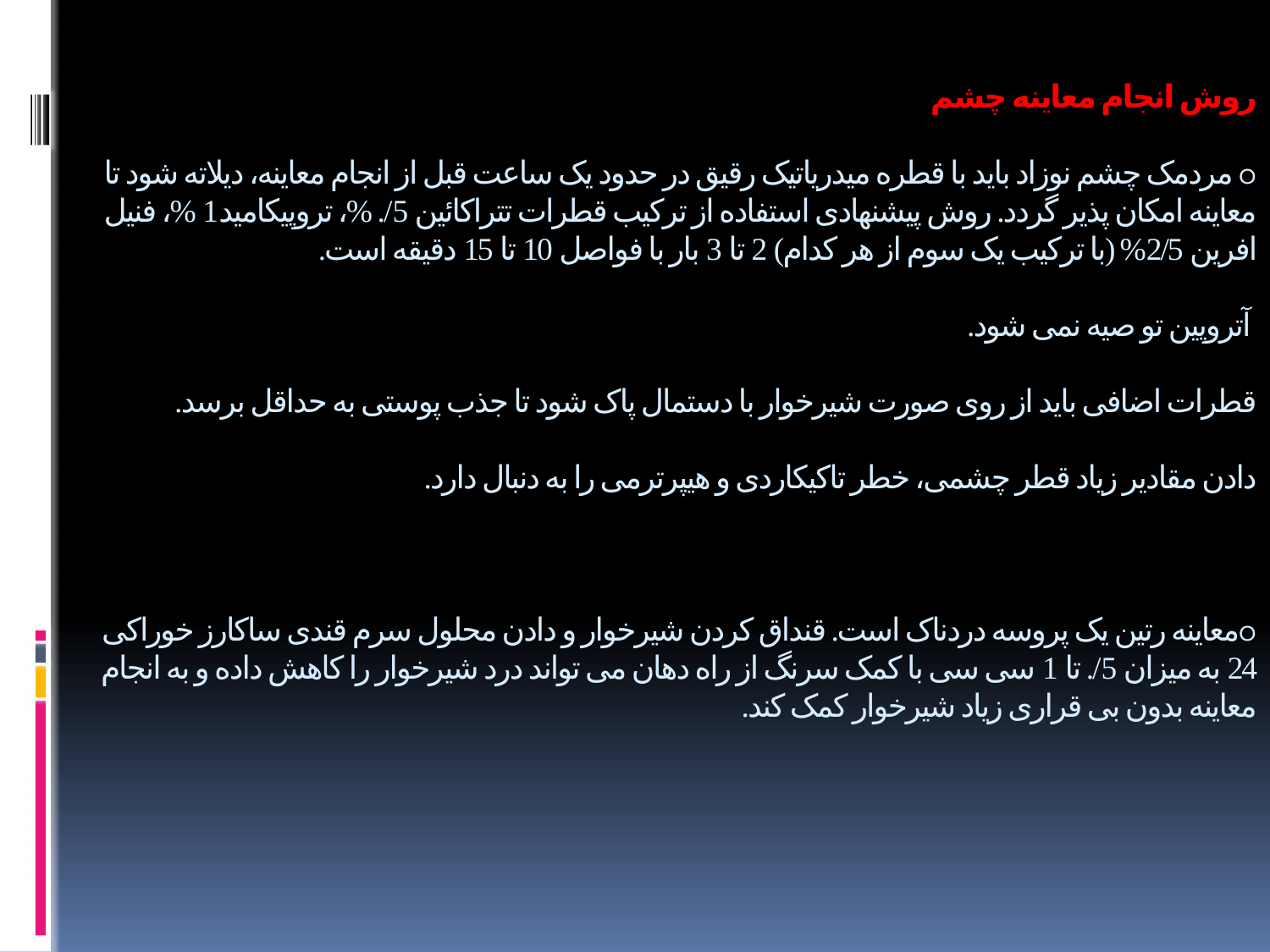

# روش انجام معاینه چشم o مردمک چشم نوزاد باید با قطره میدریاتیک رقیق در حدود یک ساعت قبل از انجام معاینه، دیلاته شود تا معاینه امکان پذیر گردد. روش پیشنهادی استفاده از ترکیب قطرات تتراکائین 5/. %، تروپیکامید1 %، فنیل افرین 2/5% (با ترکیب یک سوم از هر کدام) 2 تا 3 بار با فواصل 10 تا 15 دقیقه است. آتروپین تو صیه نمی شود. قطرات اضافی باید از روی صورت شیرخوار با دستمال پاک شود تا جذب پوستی به حداقل برسد. دادن مقادیر زیاد قطر چشمی، خطر تاکیکاردی و هیپرترمی را به دنبال دارد. oمعاینه رتین یک پروسه دردناک است. قنداق کردن شیرخوار و دادن محلول سرم قندی ساکارز خوراکی 24 به میزان 5/. تا 1 سی سی با کمک سرنگ از راه دهان می تواند درد شیرخوار را کاهش داده و به انجام معاینه بدون بی قراری زیاد شیرخوار کمک کند.